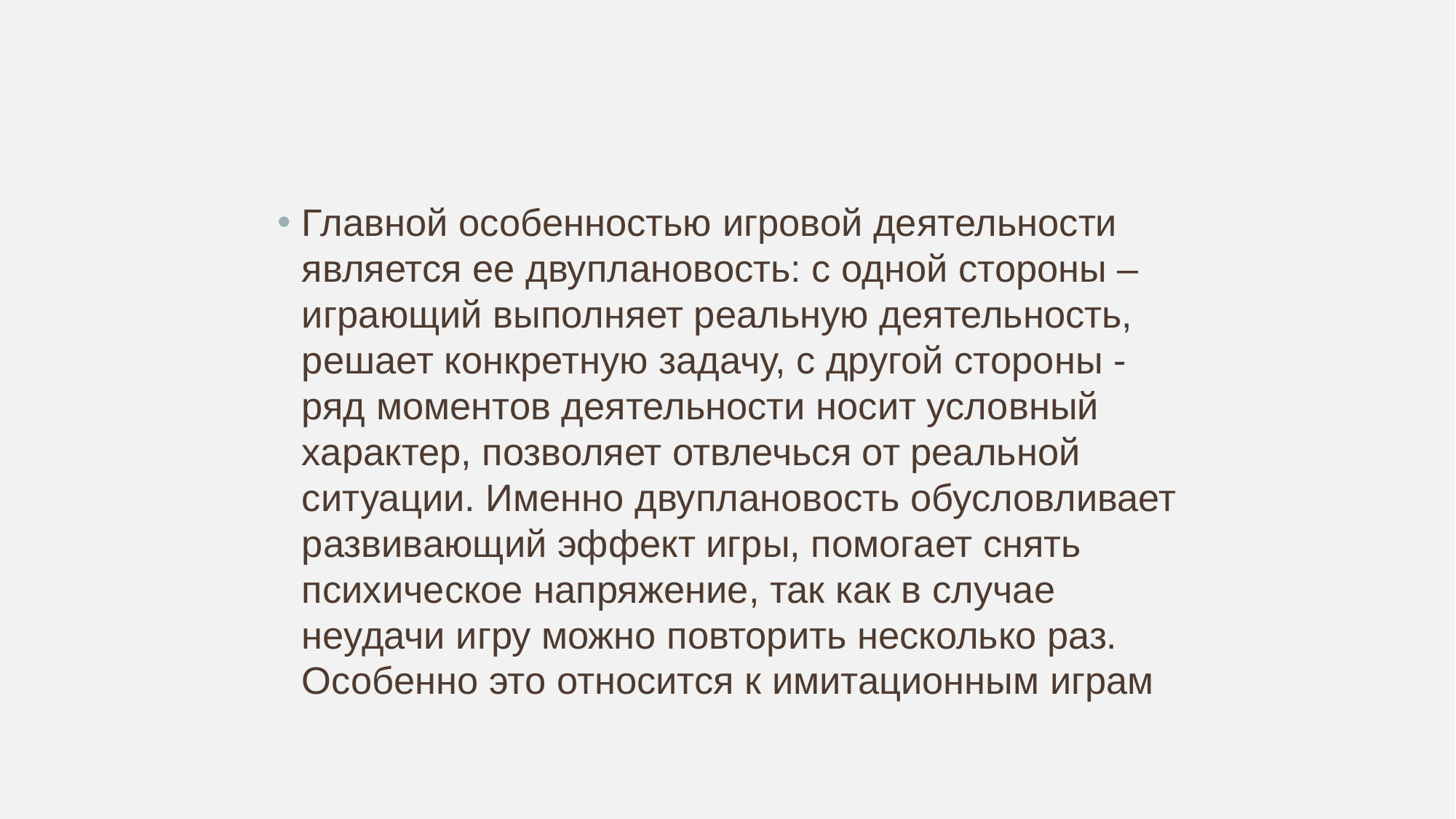

Главной особенностью игровой деятельности является ее двуплановость: с одной стороны – играющий выполняет реальную деятельность, решает конкретную задачу, с другой стороны - ряд моментов деятельности носит условный характер, позволяет отвлечься от реальной ситуации. Именно двуплановость обусловливает развивающий эффект игры, помогает снять психическое напряжение, так как в случае неудачи игру можно повторить несколько раз. Особенно это относится к имитационным играм